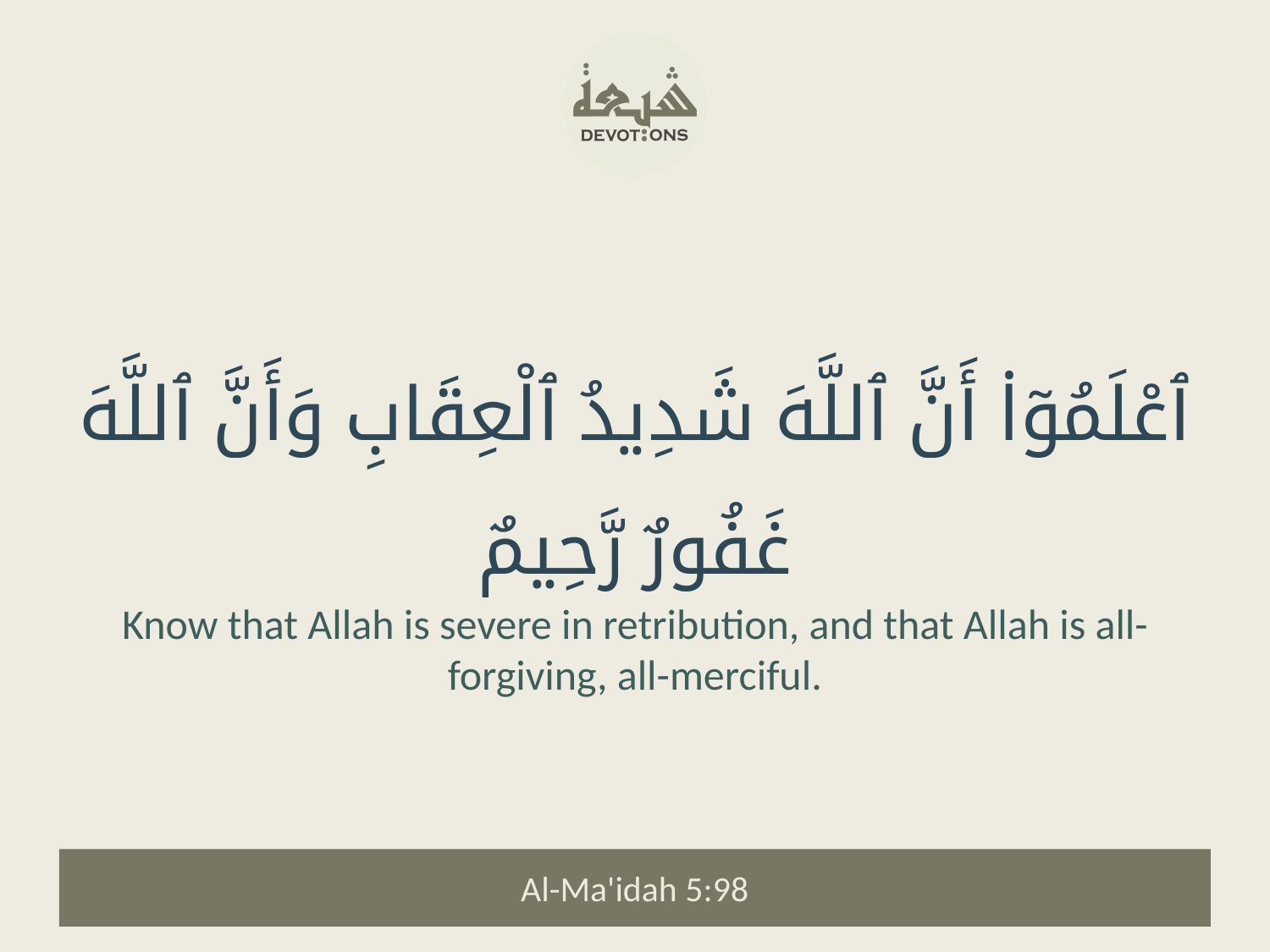

ٱعْلَمُوٓا۟ أَنَّ ٱللَّهَ شَدِيدُ ٱلْعِقَابِ وَأَنَّ ٱللَّهَ غَفُورٌ رَّحِيمٌ
Know that Allah is severe in retribution, and that Allah is all-forgiving, all-merciful.
Al-Ma'idah 5:98